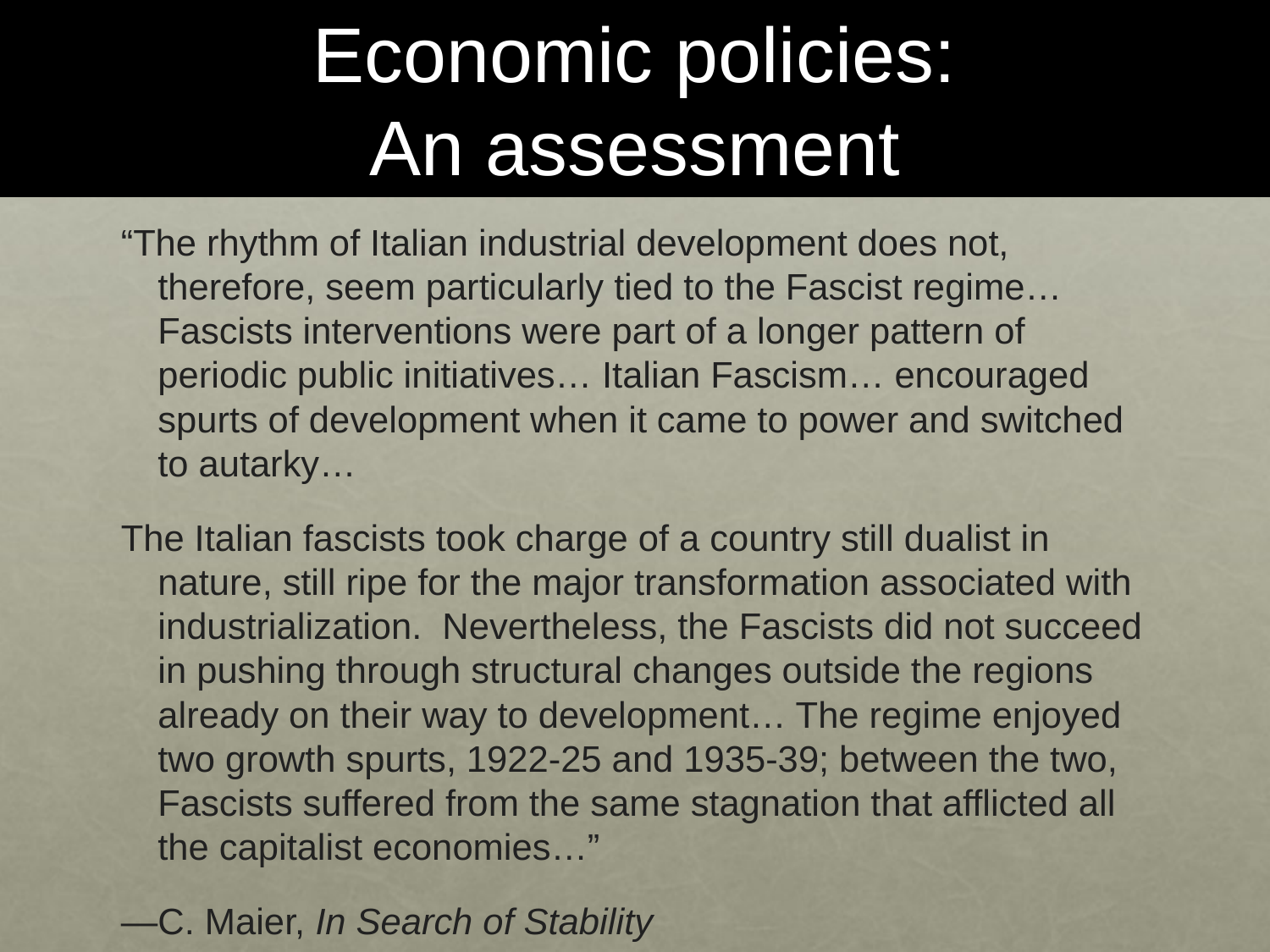

# Economic policies: An assessment
“The rhythm of Italian industrial development does not, therefore, seem particularly tied to the Fascist regime… Fascists interventions were part of a longer pattern of periodic public initiatives… Italian Fascism… encouraged spurts of development when it came to power and switched to autarky…
The Italian fascists took charge of a country still dualist in nature, still ripe for the major transformation associated with industrialization.  Nevertheless, the Fascists did not succeed in pushing through structural changes outside the regions already on their way to development… The regime enjoyed two growth spurts, 1922-25 and 1935-39; between the two, Fascists suffered from the same stagnation that afflicted all the capitalist economies…”
—C. Maier, In Search of Stability